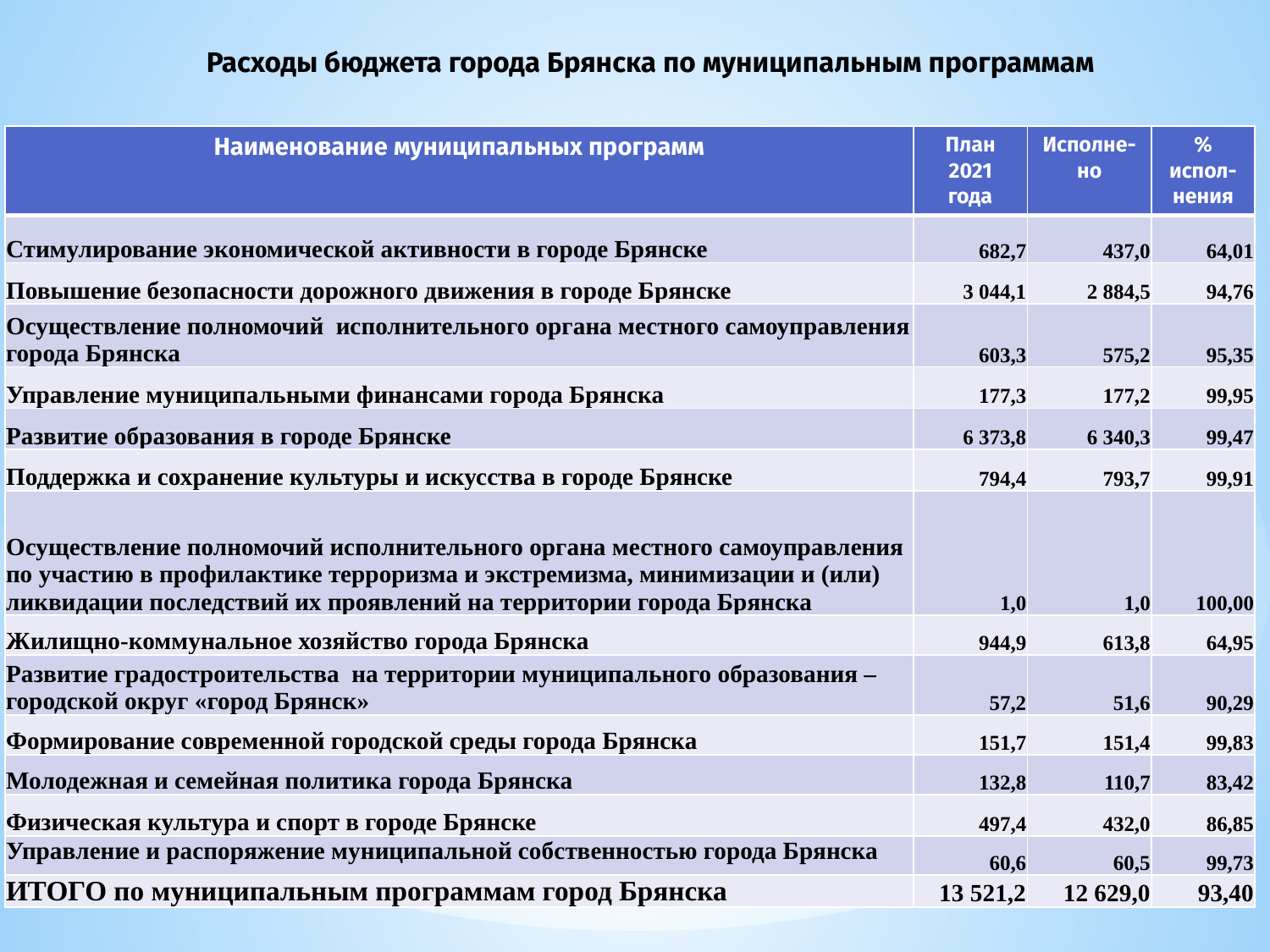

# Расходы бюджета города Брянска по муниципальным программам
| Наименование муниципальных программ | План 2021 года | Исполне-но | % испол-нения |
| --- | --- | --- | --- |
| Стимулирование экономической активности в городе Брянске | 682,7 | 437,0 | 64,01 |
| Повышение безопасности дорожного движения в городе Брянске | 3 044,1 | 2 884,5 | 94,76 |
| Осуществление полномочий исполнительного органа местного самоуправления города Брянска | 603,3 | 575,2 | 95,35 |
| Управление муниципальными финансами города Брянска | 177,3 | 177,2 | 99,95 |
| Развитие образования в городе Брянске | 6 373,8 | 6 340,3 | 99,47 |
| Поддержка и сохранение культуры и искусства в городе Брянске | 794,4 | 793,7 | 99,91 |
| Осуществление полномочий исполнительного органа местного самоуправления по участию в профилактике терроризма и экстремизма, минимизации и (или) ликвидации последствий их проявлений на территории города Брянска | 1,0 | 1,0 | 100,00 |
| Жилищно-коммунальное хозяйство города Брянска | 944,9 | 613,8 | 64,95 |
| Развитие градостроительства на территории муниципального образования – городской округ «город Брянск» | 57,2 | 51,6 | 90,29 |
| Формирование современной городской среды города Брянска | 151,7 | 151,4 | 99,83 |
| Молодежная и семейная политика города Брянска | 132,8 | 110,7 | 83,42 |
| Физическая культура и спорт в городе Брянске | 497,4 | 432,0 | 86,85 |
| Управление и распоряжение муниципальной собственностью города Брянска | 60,6 | 60,5 | 99,73 |
| ИТОГО по муниципальным программам город Брянска | 13 521,2 | 12 629,0 | 93,40 |